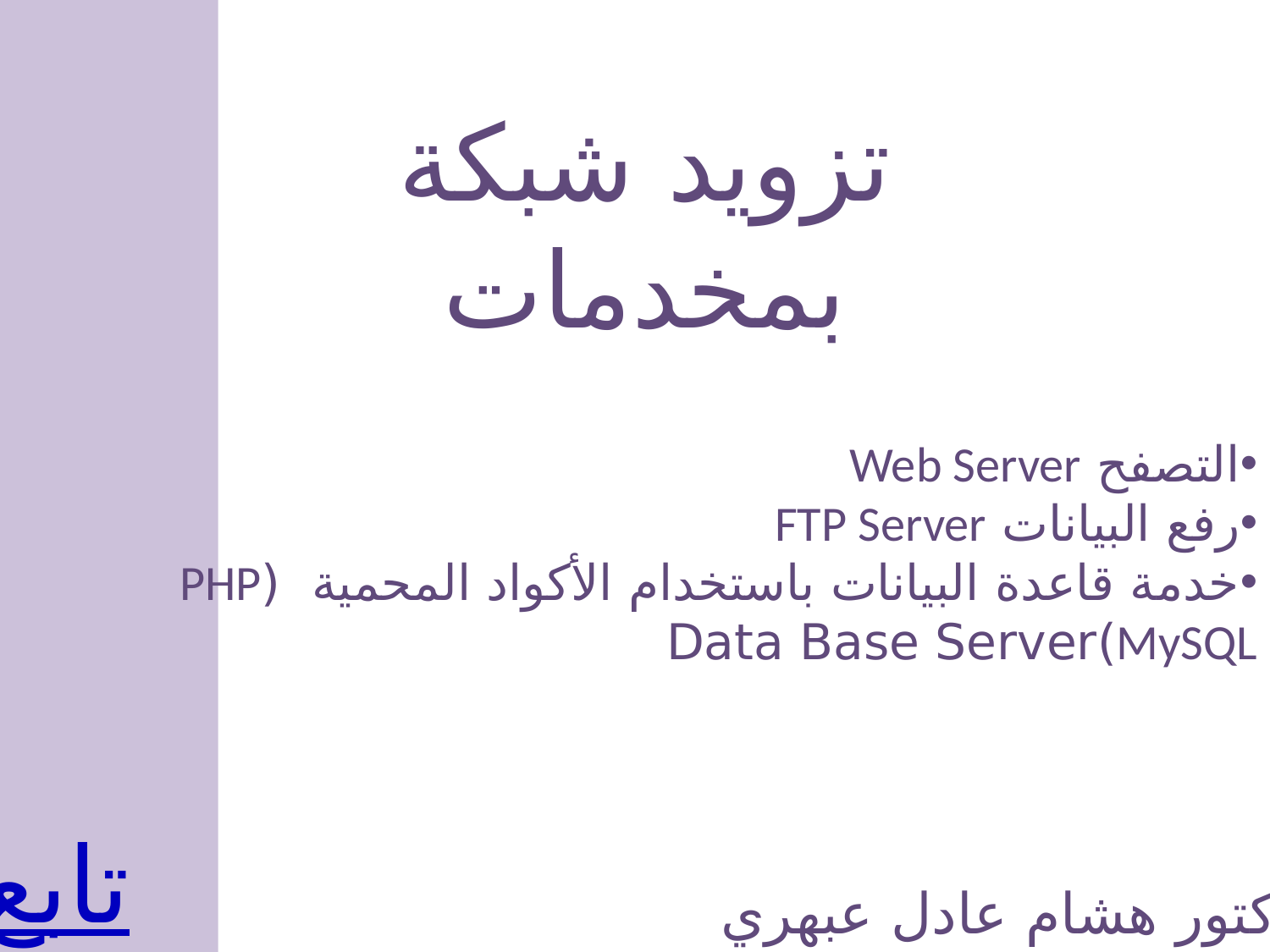

تزويد شبكة
بمخدمات
التصفح Web Server
رفع البيانات FTP Server
خدمة قاعدة البيانات باستخدام الأكواد المحمية  (PHP MySQL)Data Base Server

تابع
الدكتور هشام عادل عبهري